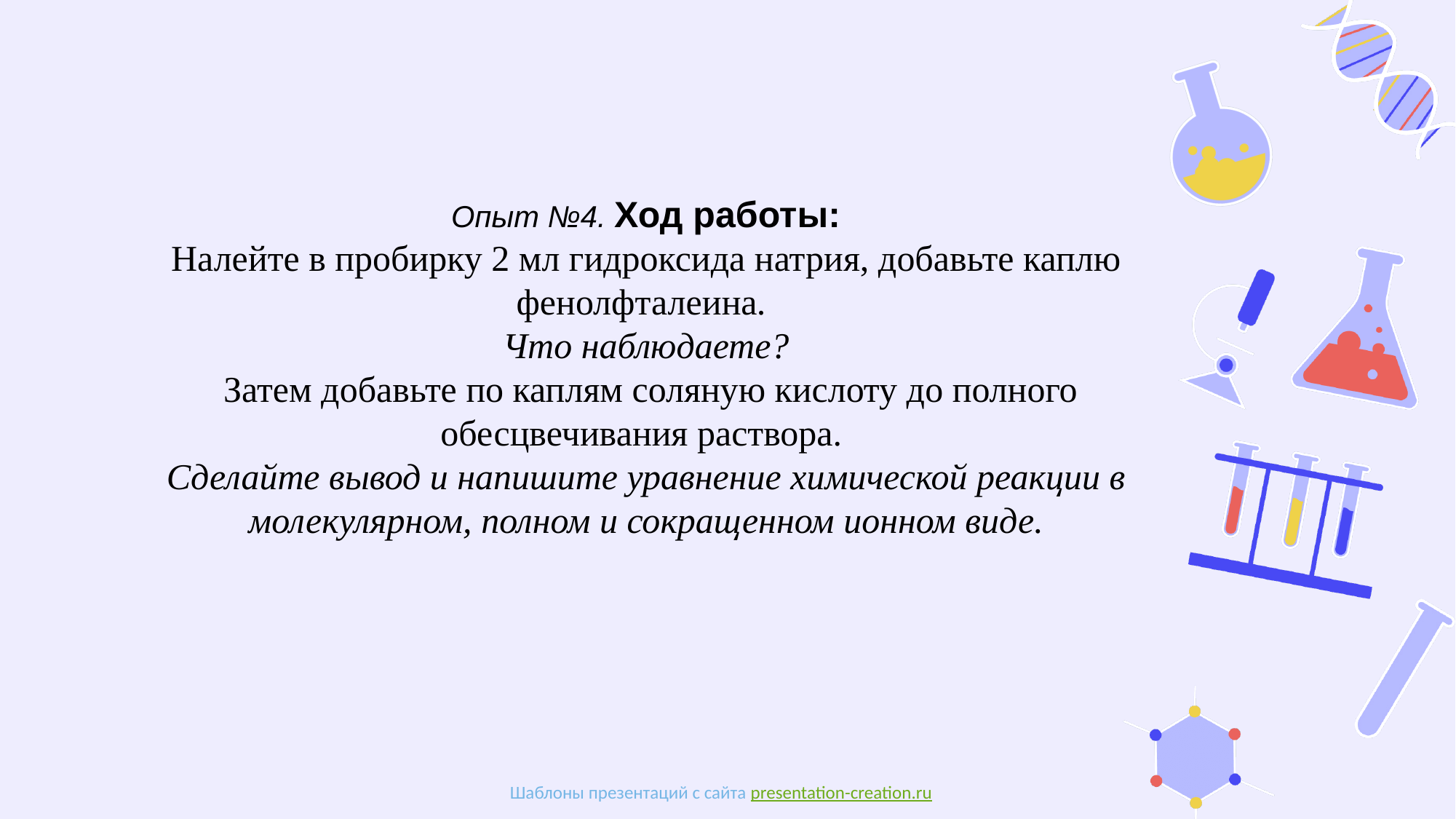

# Опыт №4. Ход работы: Налейте в пробирку 2 мл гидроксида натрия, добавьте каплю фенолфталеина. Что наблюдаете? Затем добавьте по каплям соляную кислоту до полного обесцвечивания раствора. Сделайте вывод и напишите уравнение химической реакции в молекулярном, полном и сокращенном ионном виде.

Шаблоны презентаций с сайта presentation-creation.ru